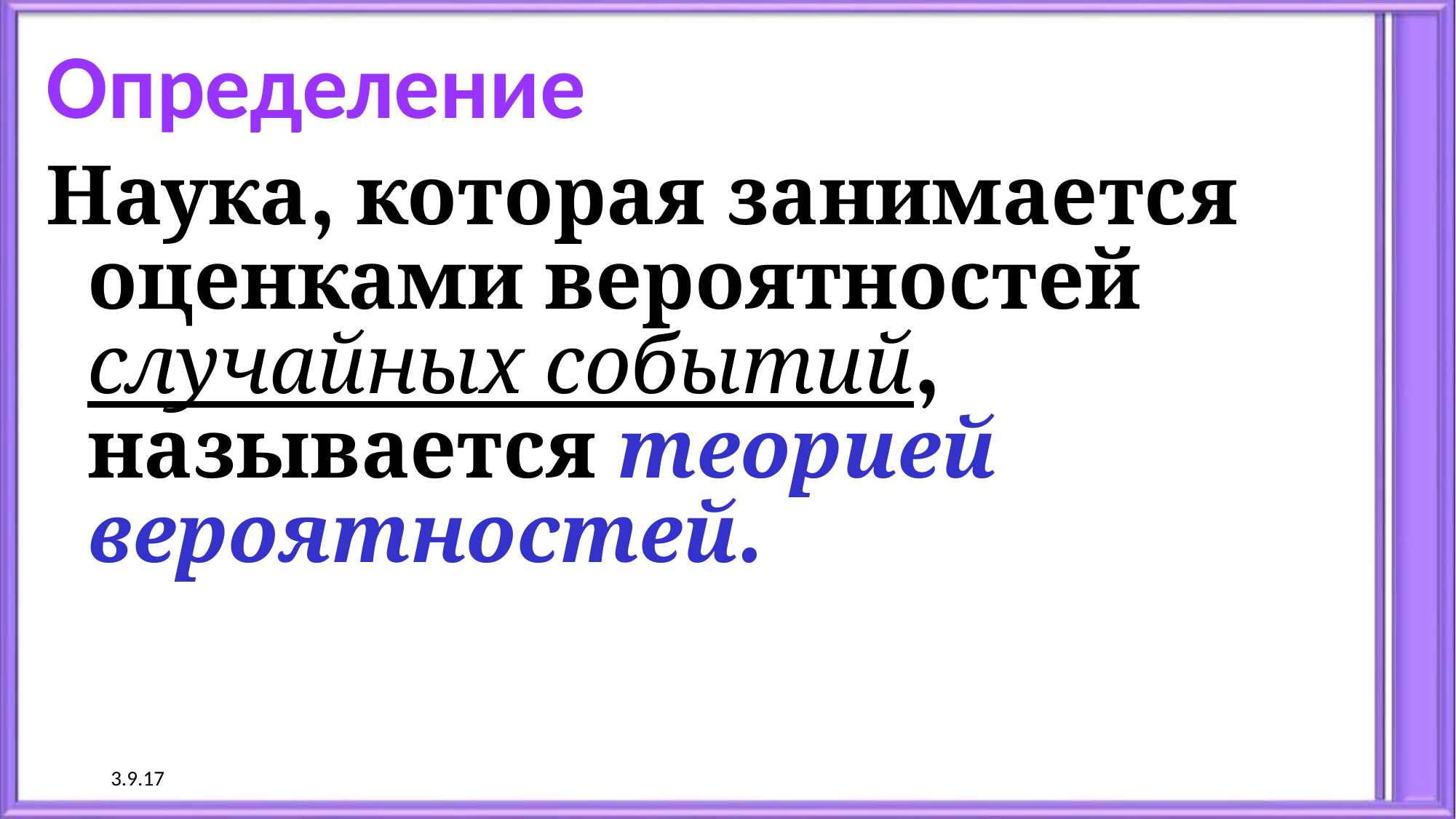

# Определение
Наука, которая занимается оценками вероятностей случайных событий, называется теорией вероятностей.
3.9.17